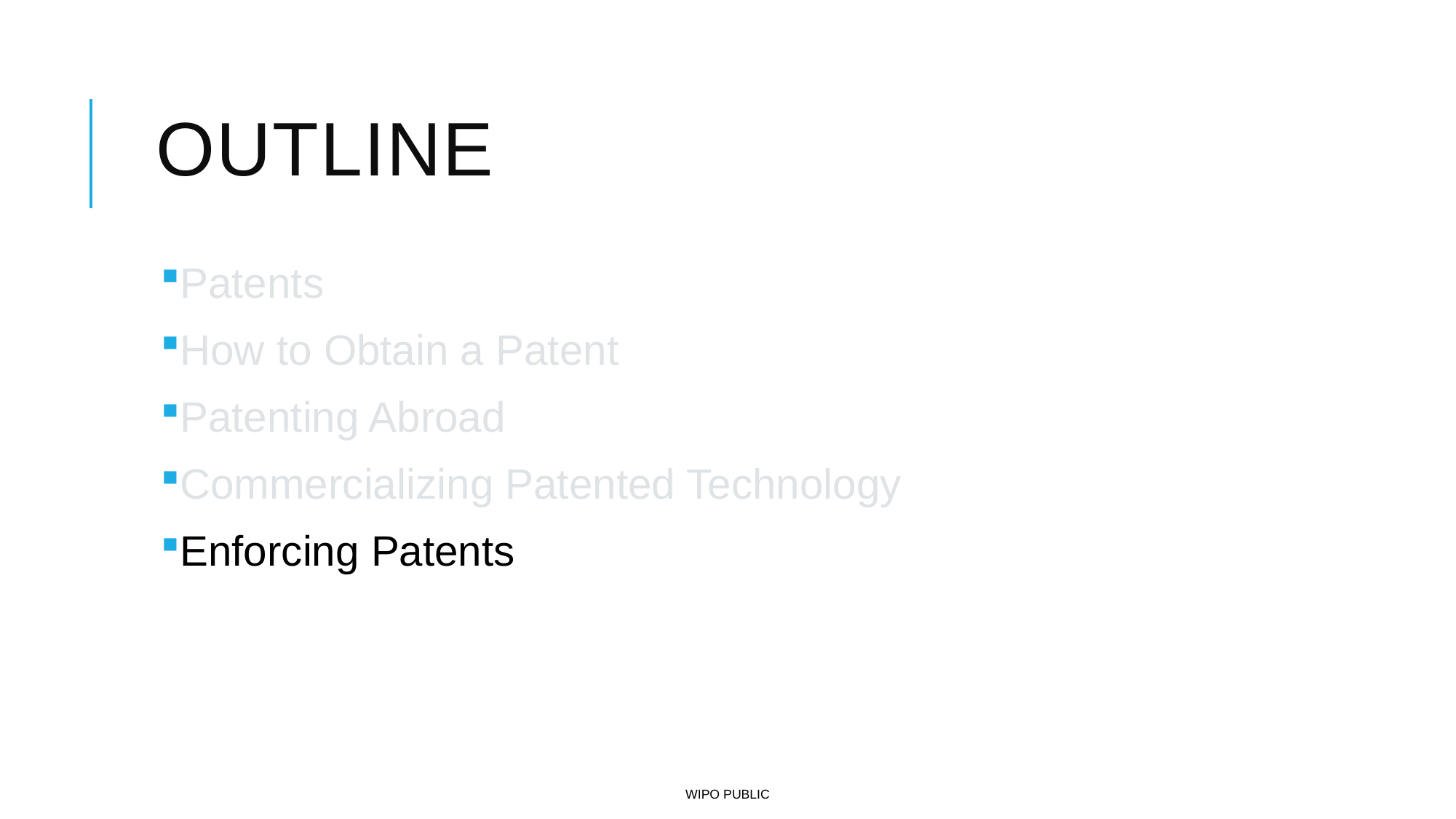

# Outline
Patents
How to Obtain a Patent
Patenting Abroad
Commercializing Patented Technology
Enforcing Patents